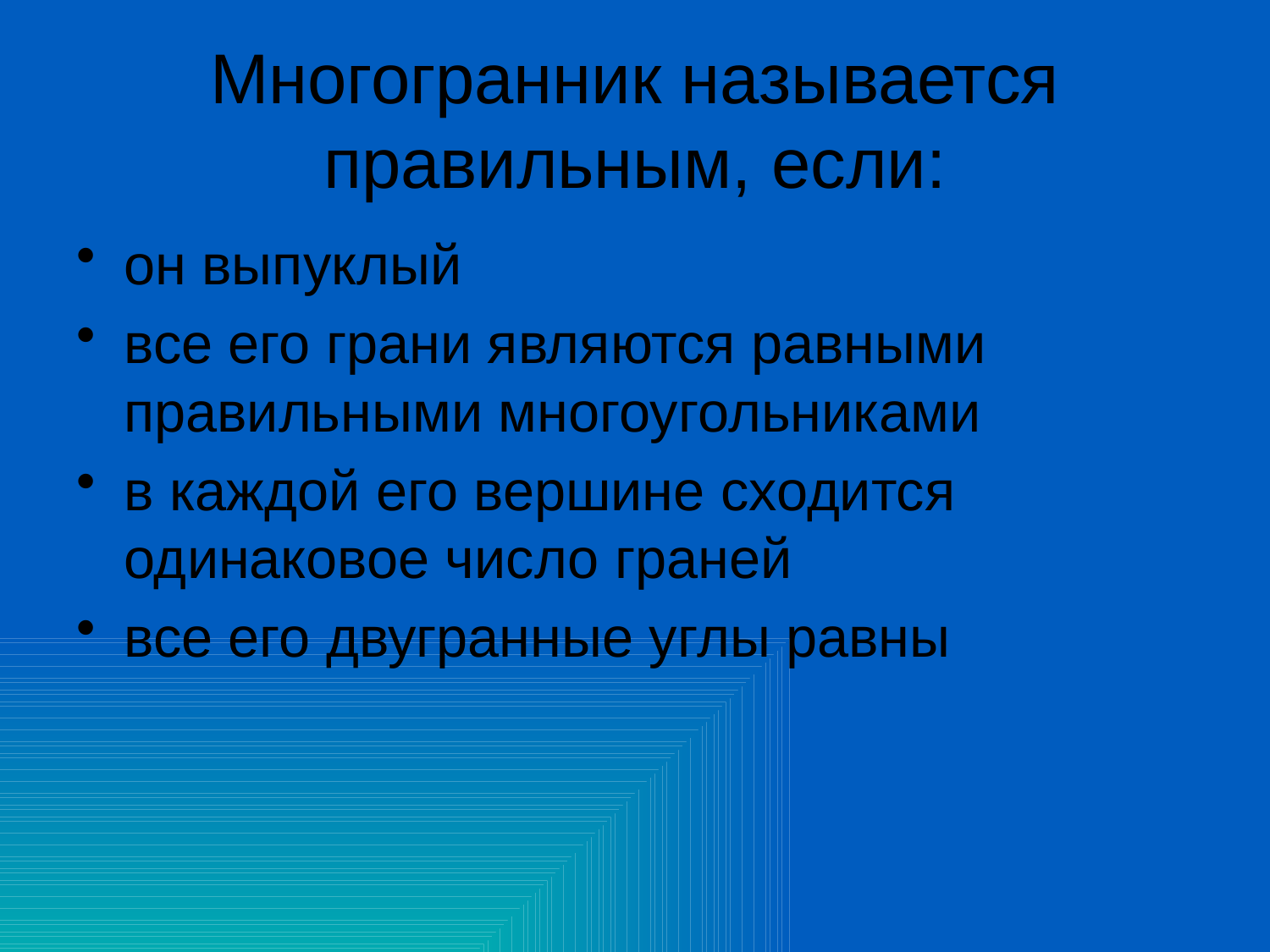

# Многогранник называется правильным, если:
он выпуклый
все его грани являются равными правильными многоугольниками
в каждой его вершине сходится одинаковое число граней
все его двугранные углы равны